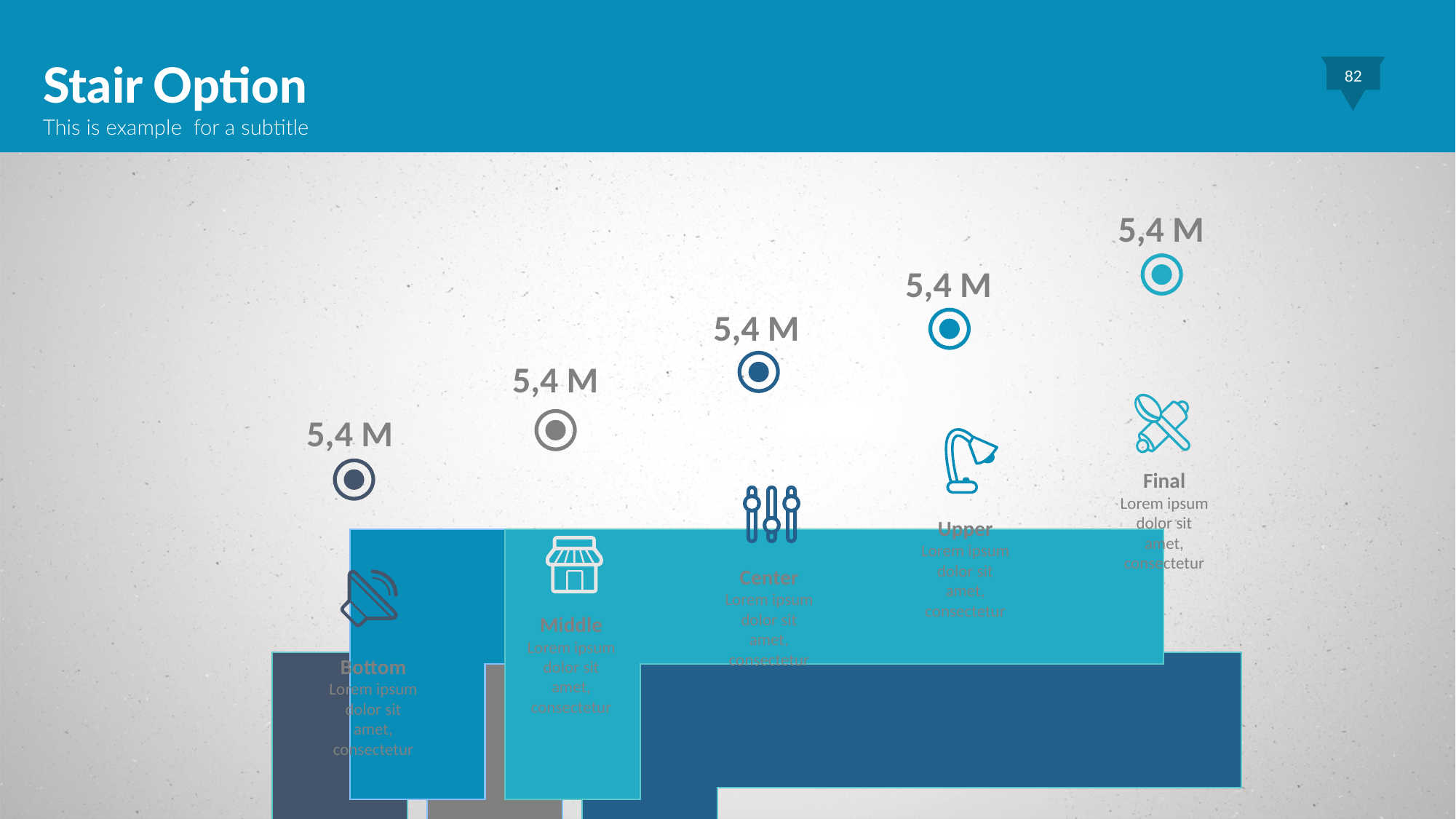

Stair Option
This is example  for a subtitle

82

5,4 M

5,4 M
5,4 M

5,4 M

5,4 M

Final
Lorem ipsum dolor sit amet, consectetur

Upper
Lorem ipsum dolor sit amet, consectetur

Center
Lorem ipsum dolor sit amet, consectetur

Middle
Lorem ipsum dolor sit amet, consectetur
Bottom
Lorem ipsum dolor sit amet, consectetur